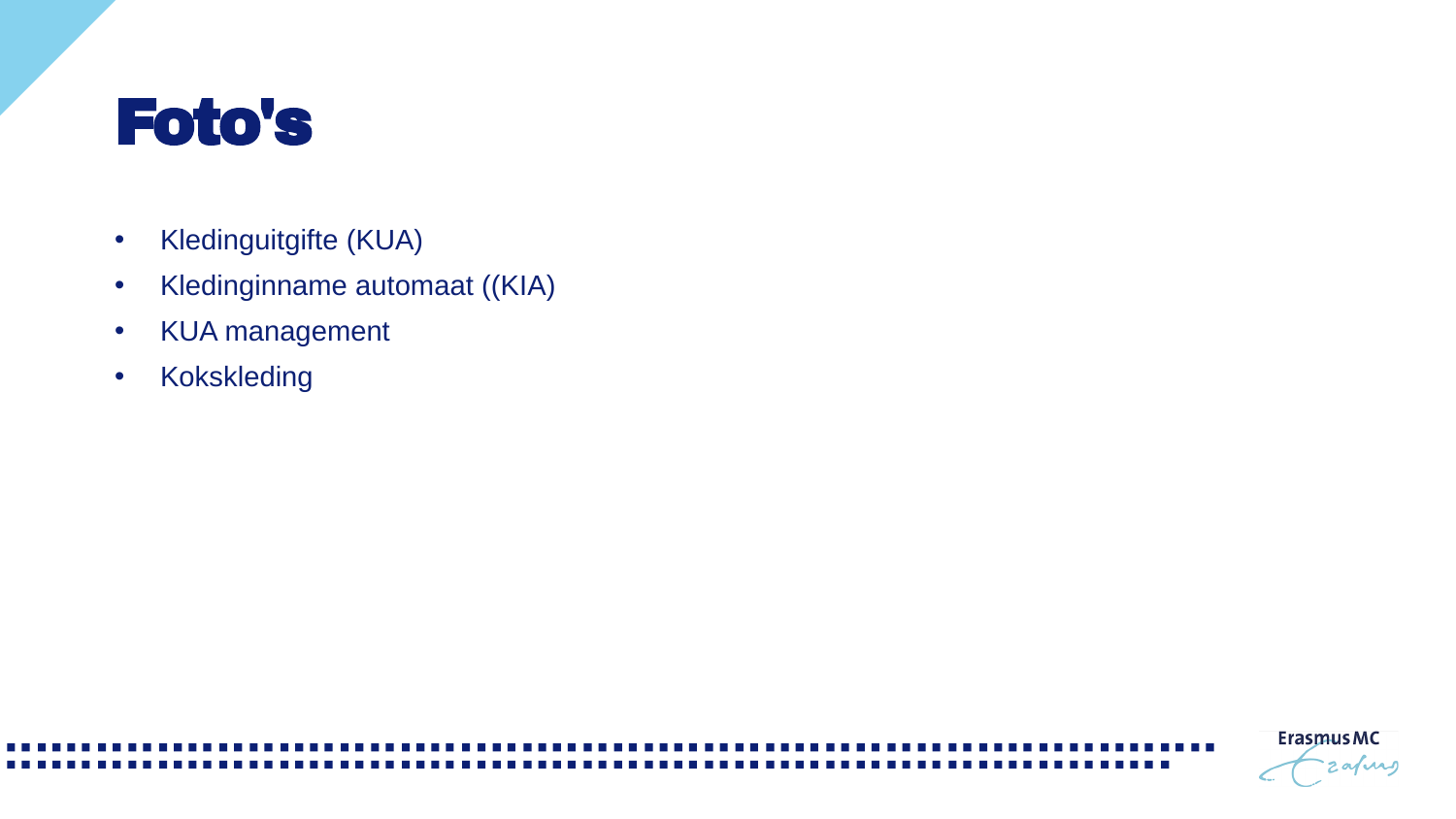

# Foto's
Kledinguitgifte (KUA)
Kledinginname automaat ((KIA)
KUA management
Kokskleding